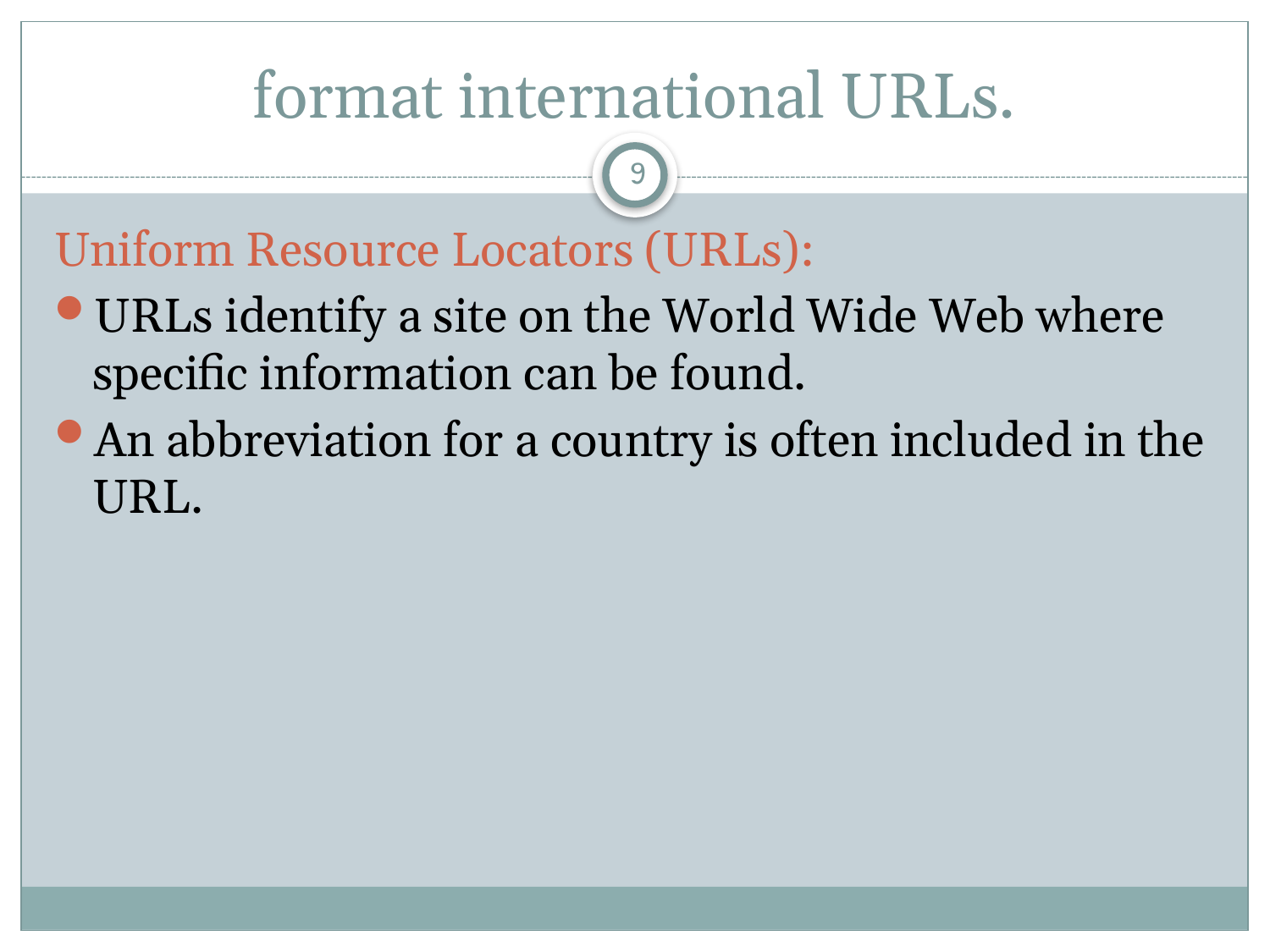

# format international URLs.
9
Uniform Resource Locators (URLs):
URLs identify a site on the World Wide Web where specific information can be found.
An abbreviation for a country is often included in the URL.